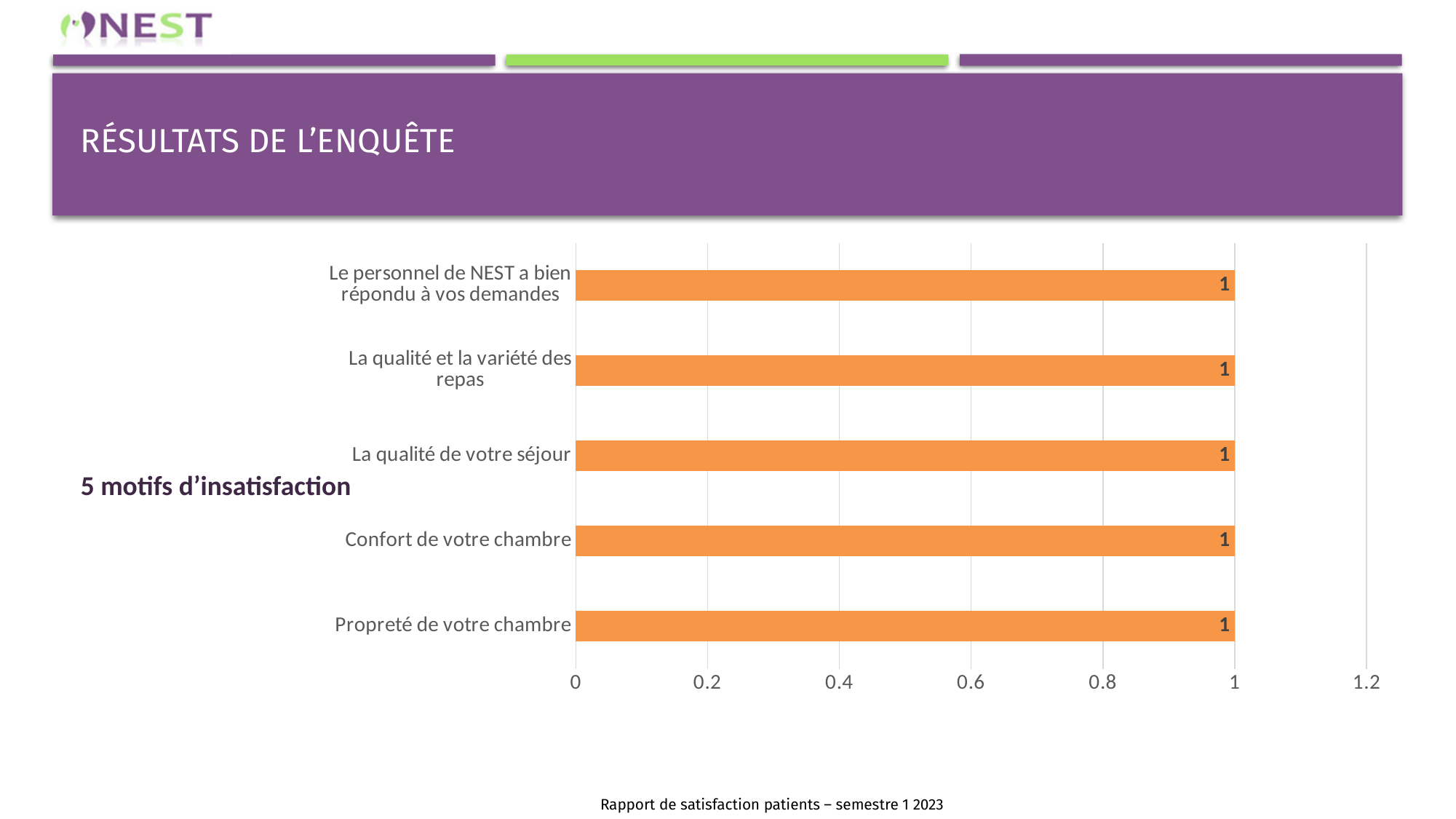

# Résultats de l’enquête

### Chart

| Category | Insatisfaction |
|---|---|
| Propreté de votre chambre | 1.0 |
| Confort de votre chambre | 1.0 |
| La qualité de votre séjour | 1.0 |
| La qualité et la variété des repas | 1.0 |
| Le personnel de NEST a bien répondu à vos demandes | 1.0 |
5 motifs d’insatisfaction
Rapport de satisfaction patients – semestre 1 2023